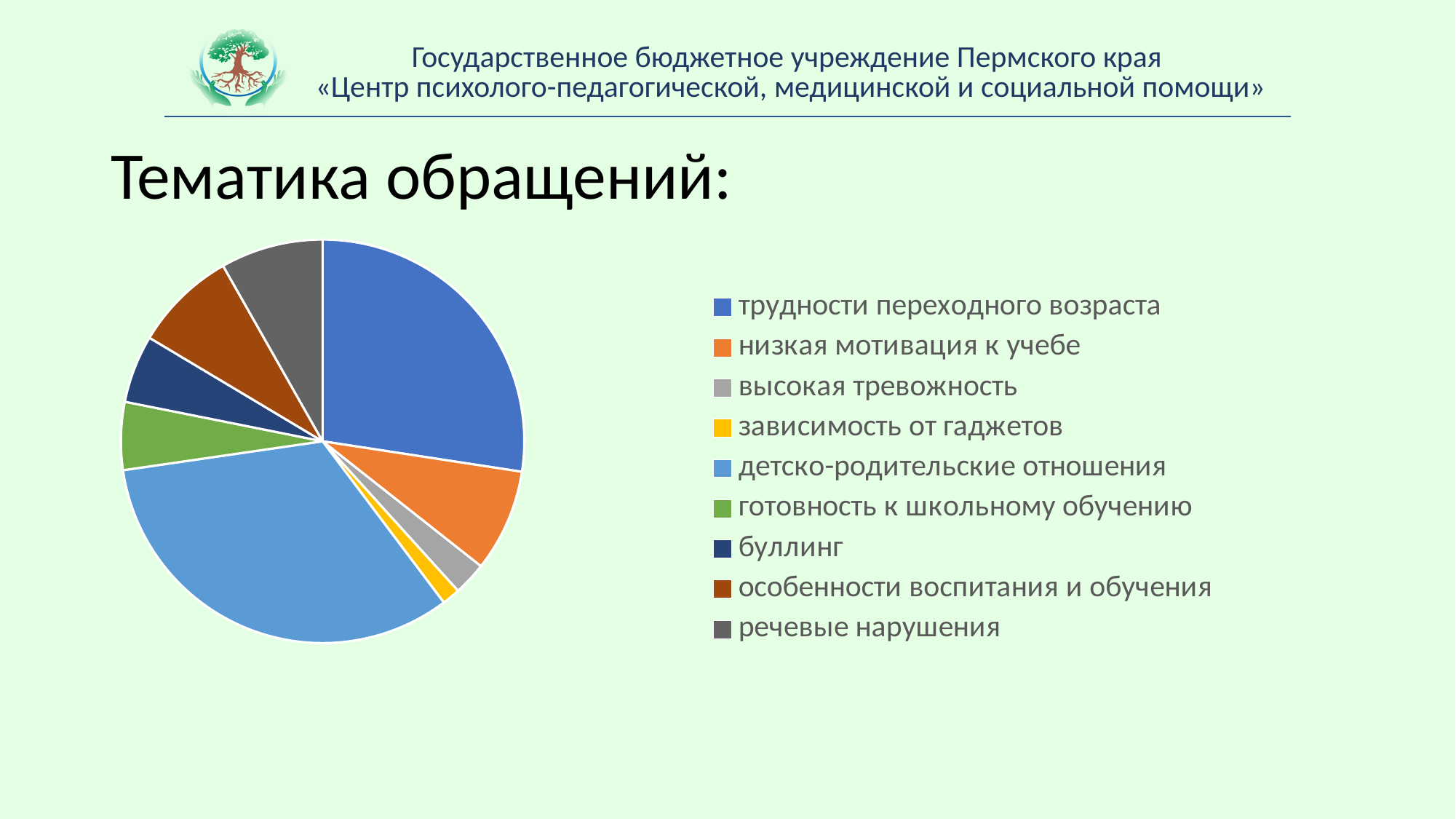

### Chart

| Category | % |
|---|---|
| трудности переходного возраста | 22.7 |
| низкая мотивация к учебе | 6.8 |
| высокая тревожность | 2.2 |
| зависимость от гаджетов | 1.2 |
| детско-родительские отношения | 27.3 |
| готовность к школьному обучению | 4.5 |
| буллинг | 4.5 |
| особенности воспитания и обучения | 6.8 |
| речевые нарушения | 6.8 |
# Тематика обращений: